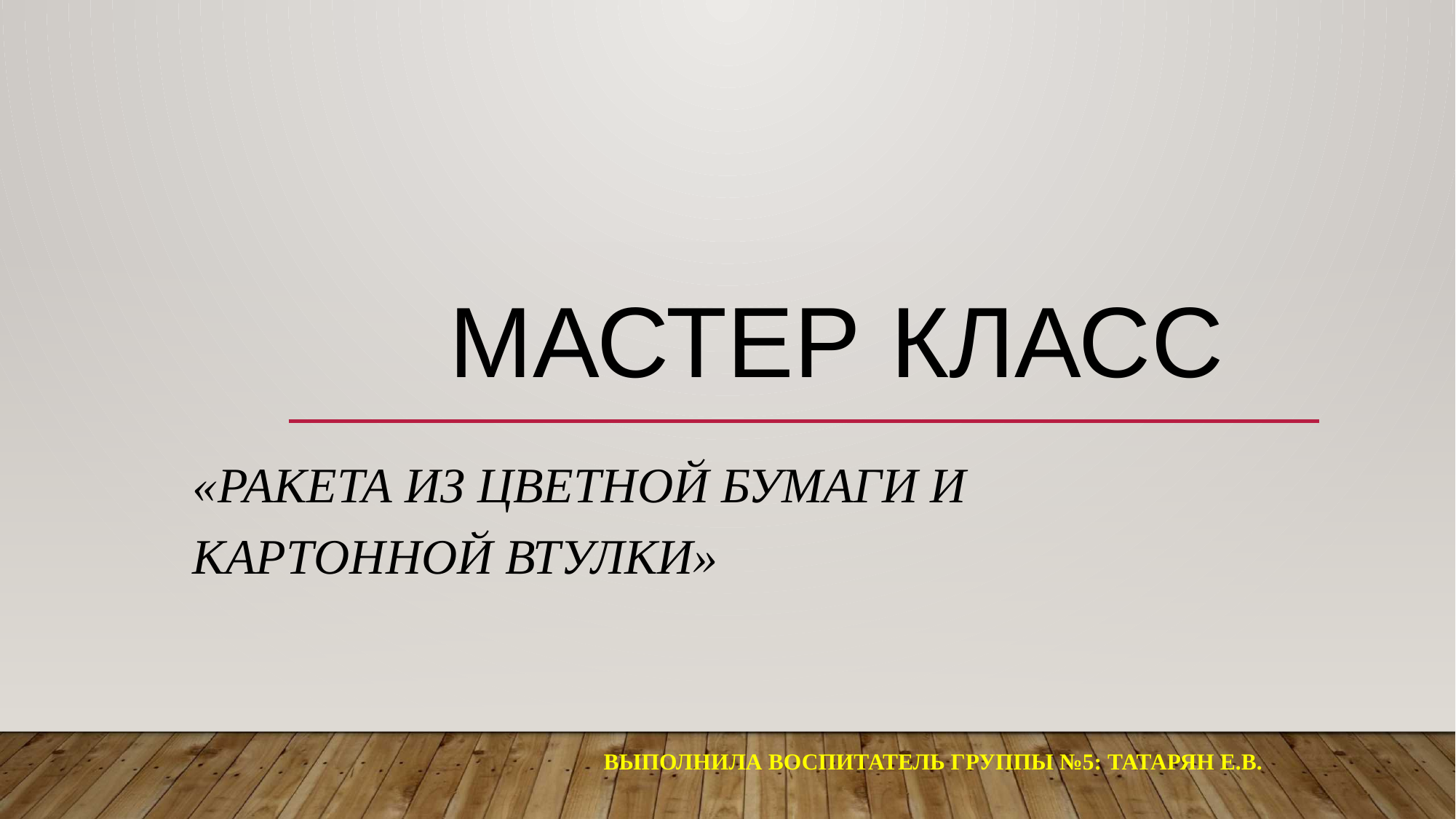

# Мастер класс
«Ракета из цветной бумаги и картонной втулки»

Выполнила воспитатель группы №5: Татарян Е.В.